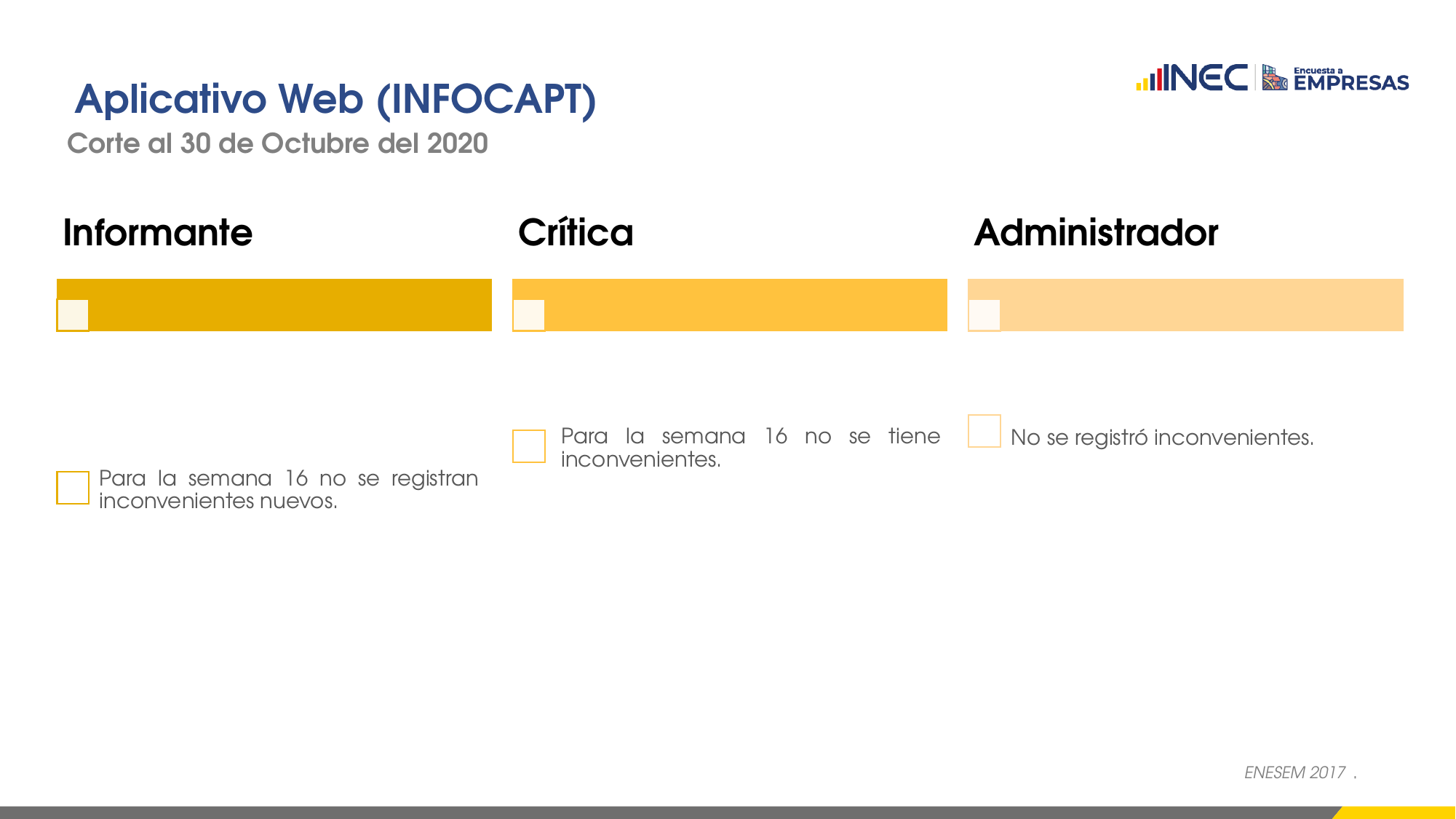

Aplicativo Web (INFOCAPT)
Corte al 30 de Octubre del 2020
Informante
Para la semana 16 no se registran inconvenientes nuevos.
Crítica
Para la semana 16 no se tiene inconvenientes.
Administrador
No se registró inconvenientes.

ENESEM 2017